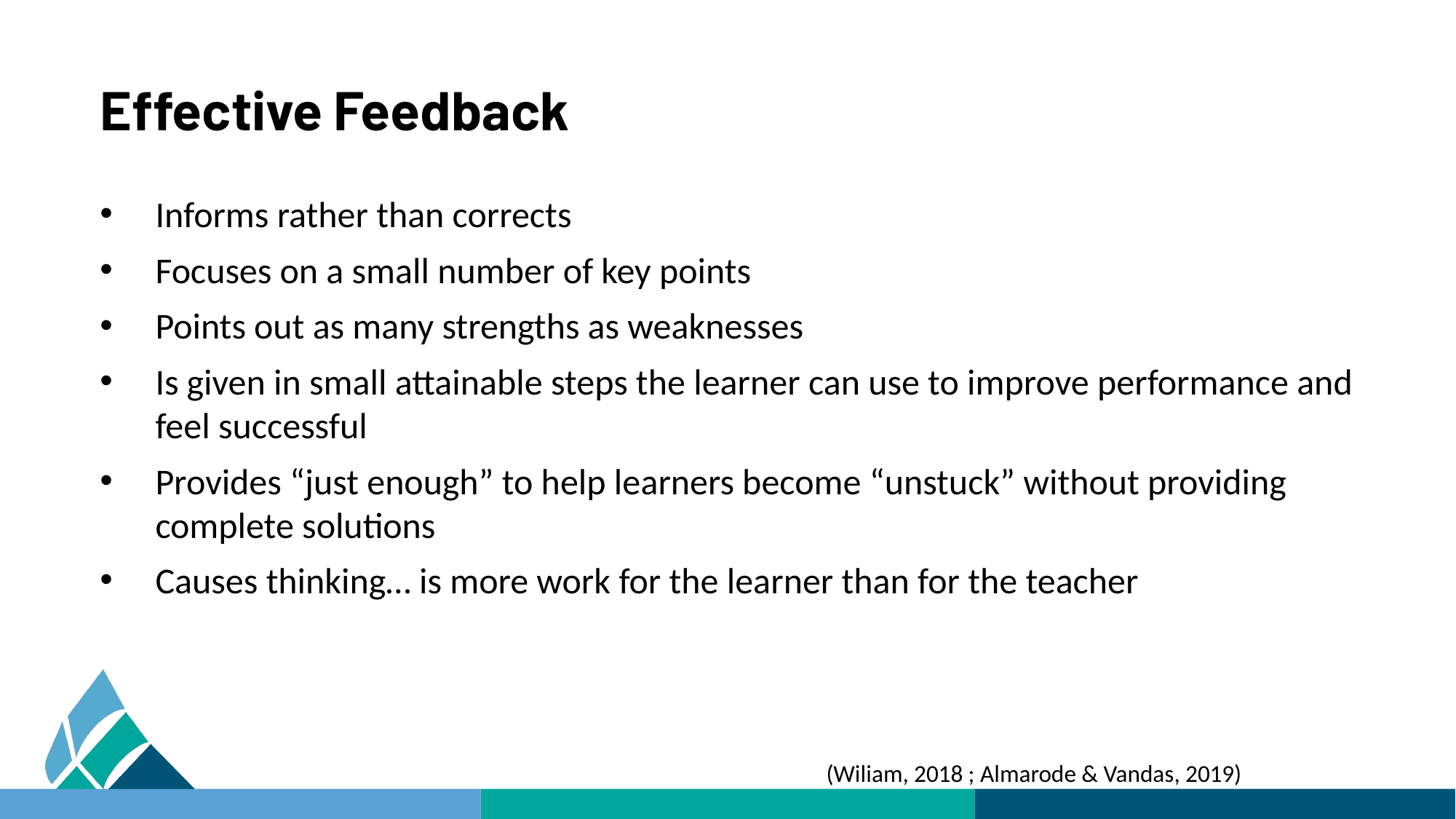

# Effective Feedback
Informs rather than corrects
Focuses on a small number of key points
Points out as many strengths as weaknesses
Is given in small attainable steps the learner can use to improve performance and feel successful
Provides “just enough” to help learners become “unstuck” without providing complete solutions
Causes thinking… is more work for the learner than for the teacher

 (Wiliam, 2018 ; Almarode & Vandas, 2019)